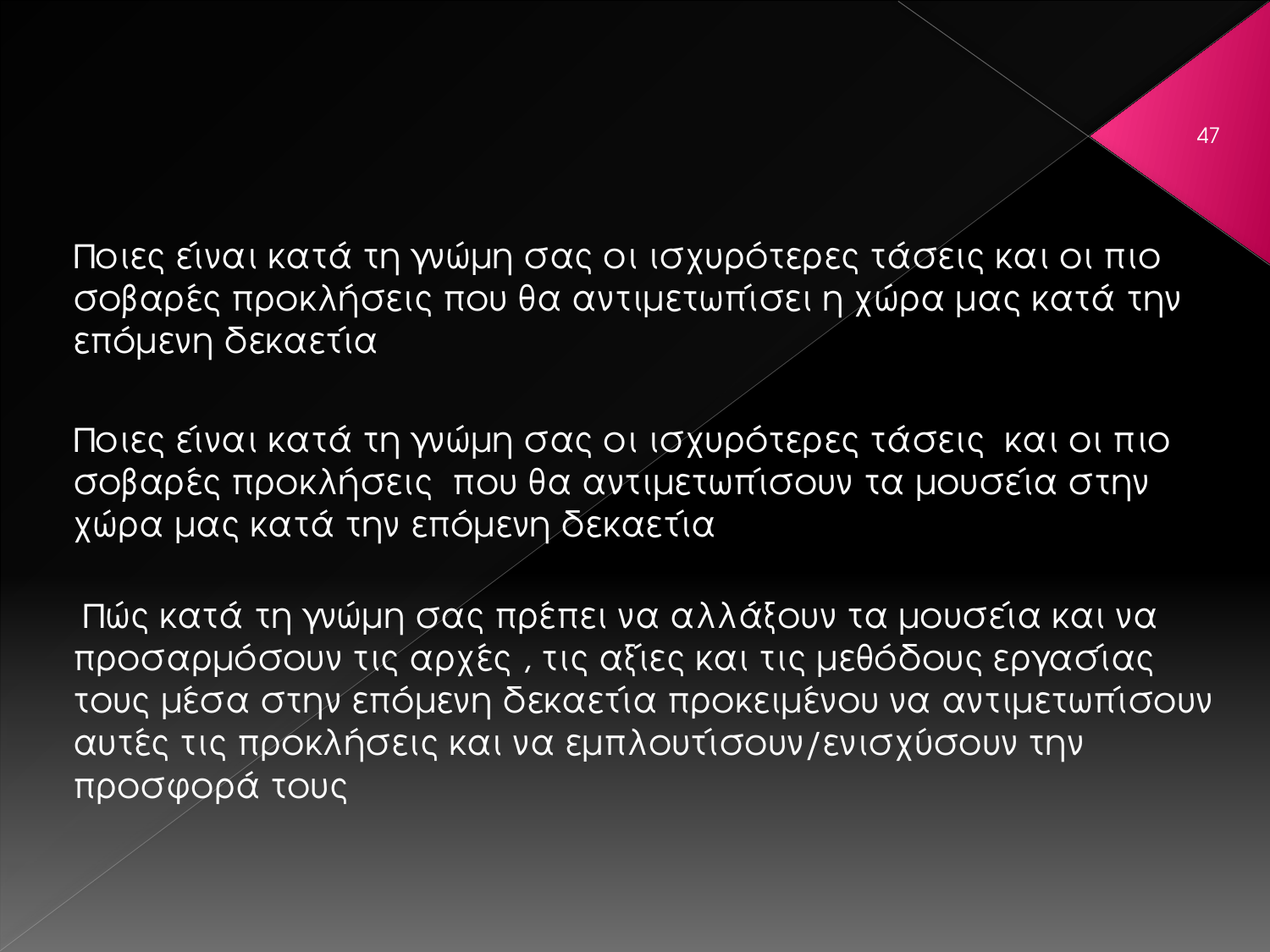

#
47
Ποιες είναι κατά τη γνώμη σας οι ισχυρότερες τάσεις και οι πιο σοβαρές προκλήσεις που θα αντιμετωπίσει η χώρα μας κατά την επόμενη δεκαετία

Ποιες είναι κατά τη γνώμη σας οι ισχυρότερες τάσεις  και οι πιο σοβαρές προκλήσεις  που θα αντιμετωπίσουν τα μουσεία στην χώρα μας κατά την επόμενη δεκαετία
 Πώς κατά τη γνώμη σας πρέπει να αλλάξουν τα μουσεία και να προσαρμόσουν τις αρχές , τις αξίες και τις μεθόδους εργασίας τους μέσα στην επόμενη δεκαετία προκειμένου να αντιμετωπίσουν αυτές τις προκλήσεις και να εμπλουτίσουν/ενισχύσουν την προσφορά τους